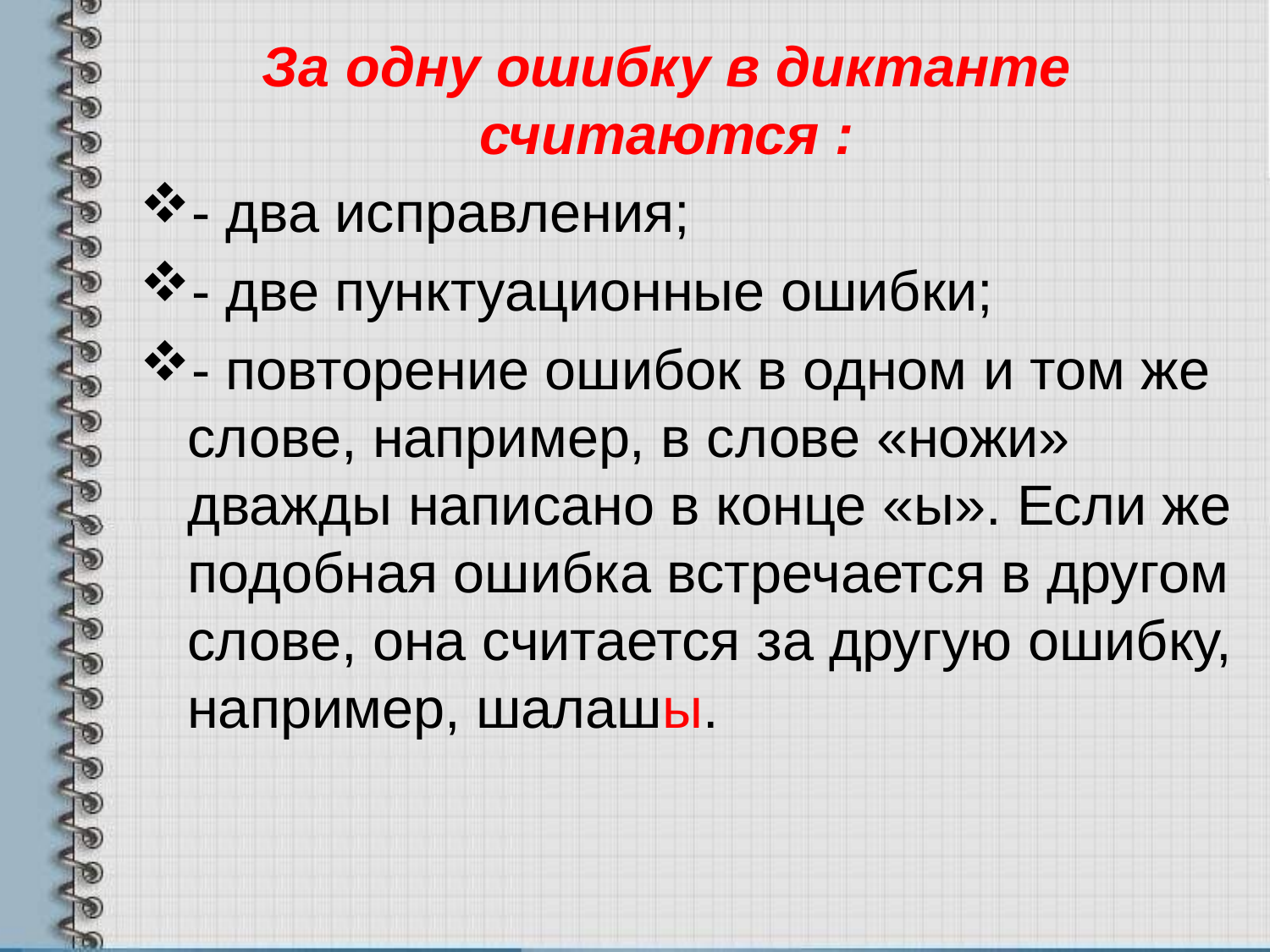

# За одну ошибку в диктанте считаются :
- два исправления;
- две пунктуационные ошибки;
- повторение ошибок в одном и том же слове, например, в слове «ножи» дважды написано в конце «ы». Если же подобная ошибка встречается в другом слове, она считается за другую ошибку, например, шалашы.